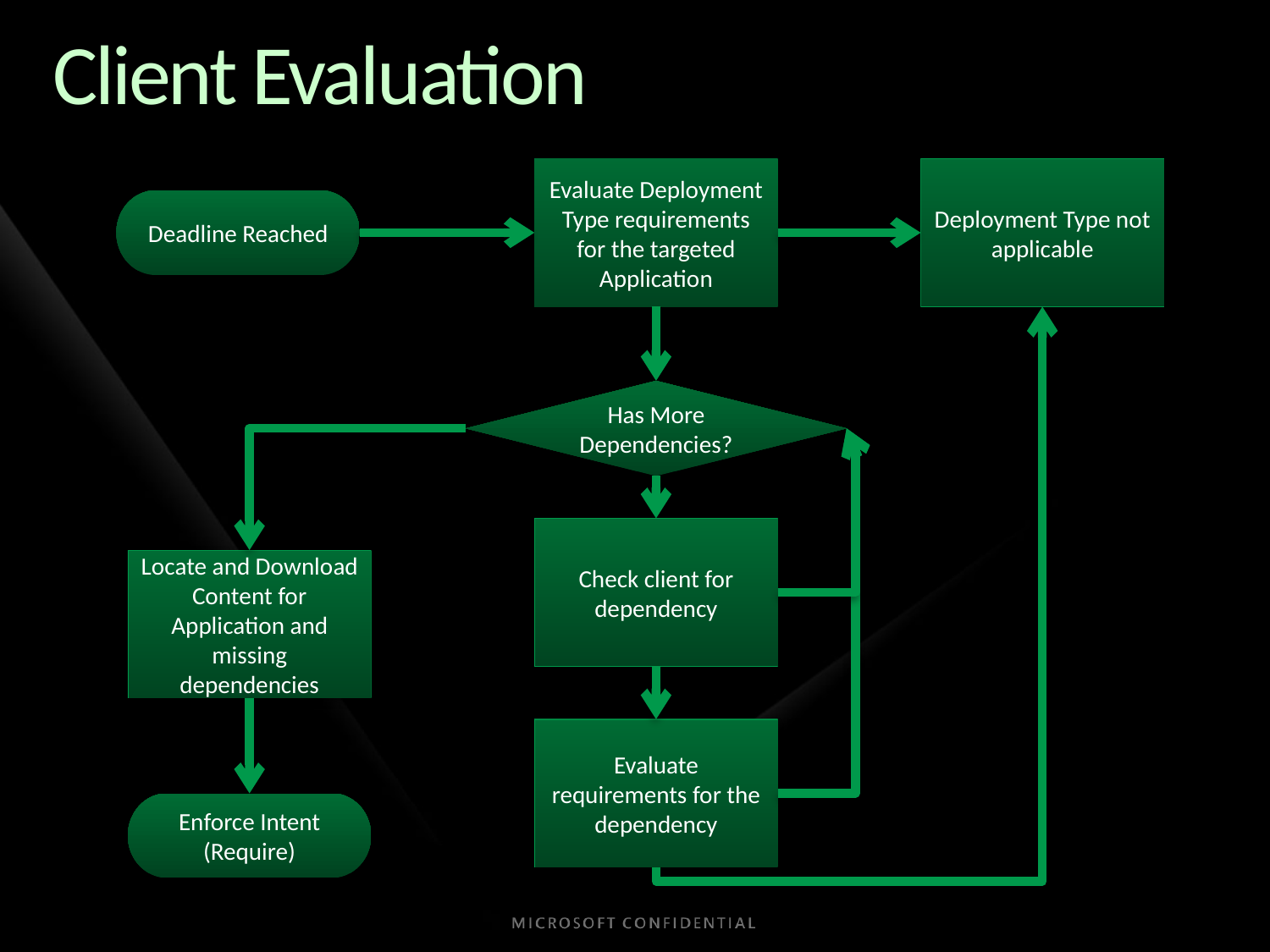

# Client Evaluation
Evaluate Deployment Type requirements for the targeted Application
Deployment Type not applicable
Deadline Reached
Check client for dependency
Evaluate requirements for the dependency
Has More Dependencies?
Locate and Download Content for Application and missing dependencies
Enforce Intent (Require)